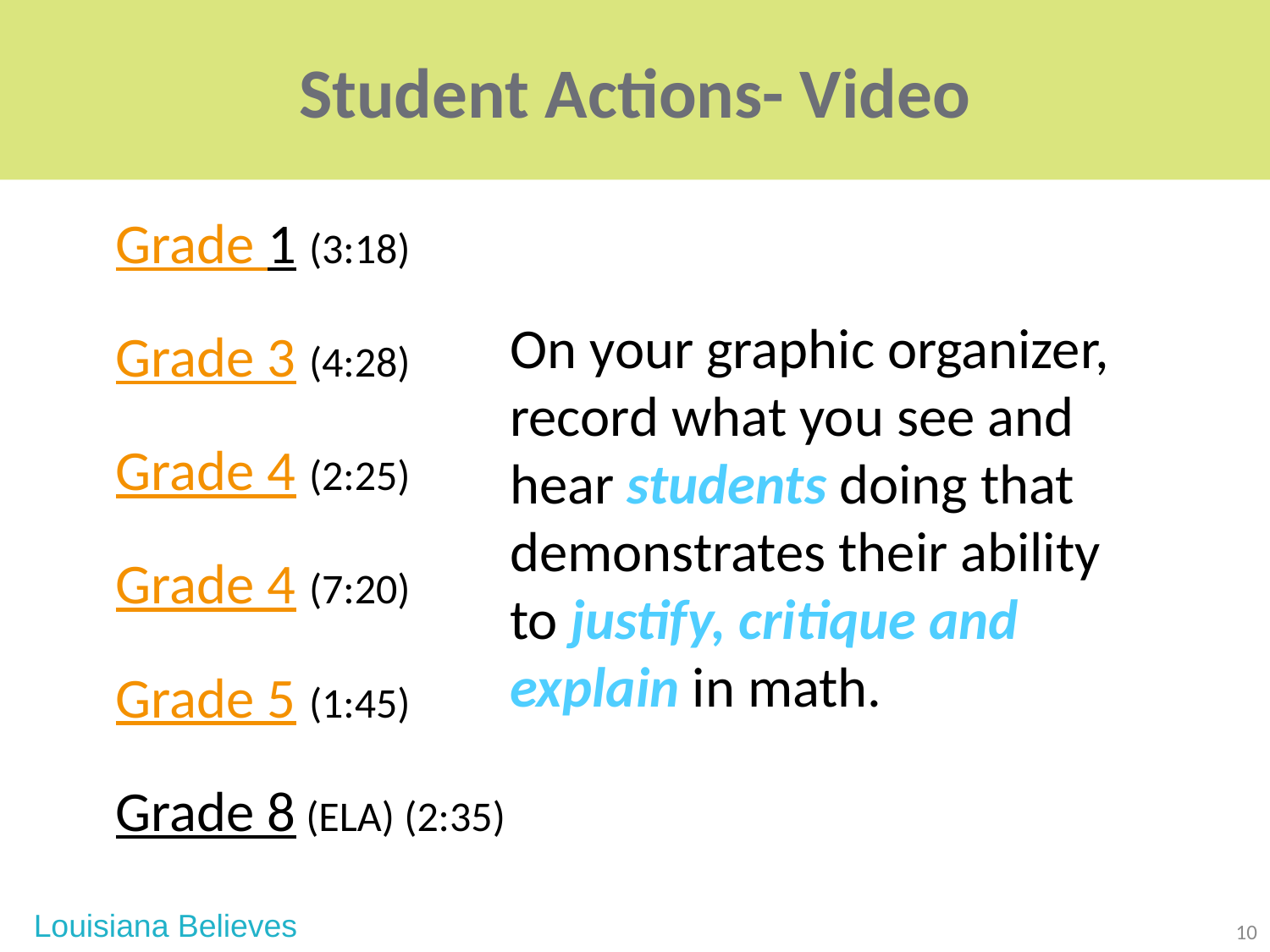

# Student Actions- Video
Grade 1 (3:18)

Grade 3 (4:28)

Grade 4 (2:25)

Grade 4 (7:20)

Grade 5 (1:45)

Grade 8 (ELA) (2:35)

On your graphic organizer, record what you see and hear students doing that demonstrates their ability to justify, critique and explain in math.
Louisiana Believes
10